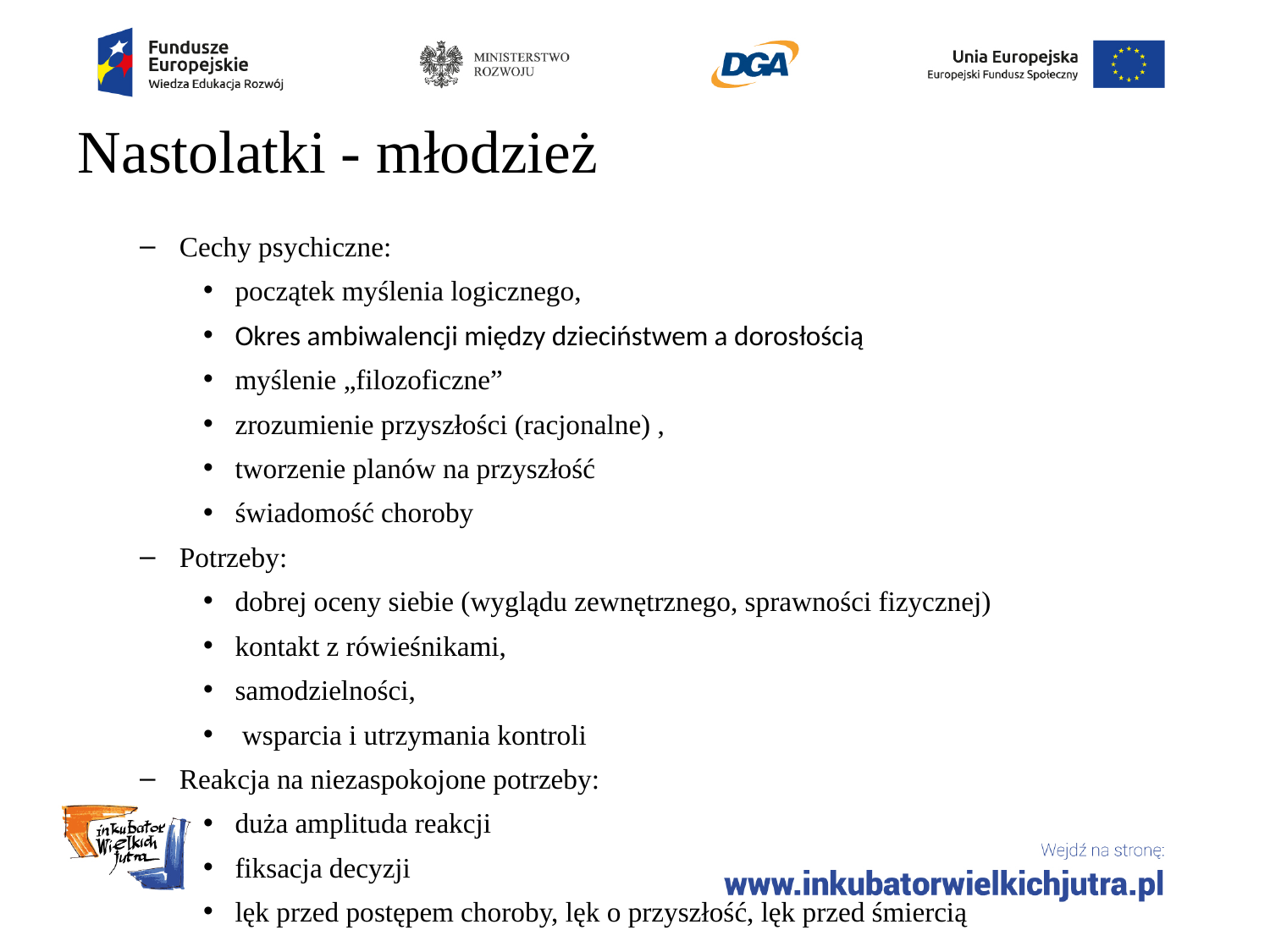

# Nastolatki - młodzież
Cechy psychiczne:
początek myślenia logicznego,
Okres ambiwalencji między dzieciństwem a dorosłością
myślenie „filozoficzne”
zrozumienie przyszłości (racjonalne) ,
tworzenie planów na przyszłość
świadomość choroby
Potrzeby:
dobrej oceny siebie (wyglądu zewnętrznego, sprawności fizycznej)
kontakt z rówieśnikami,
samodzielności,
 wsparcia i utrzymania kontroli
Reakcja na niezaspokojone potrzeby:
duża amplituda reakcji
fiksacja decyzji
lęk przed postępem choroby, lęk o przyszłość, lęk przed śmiercią